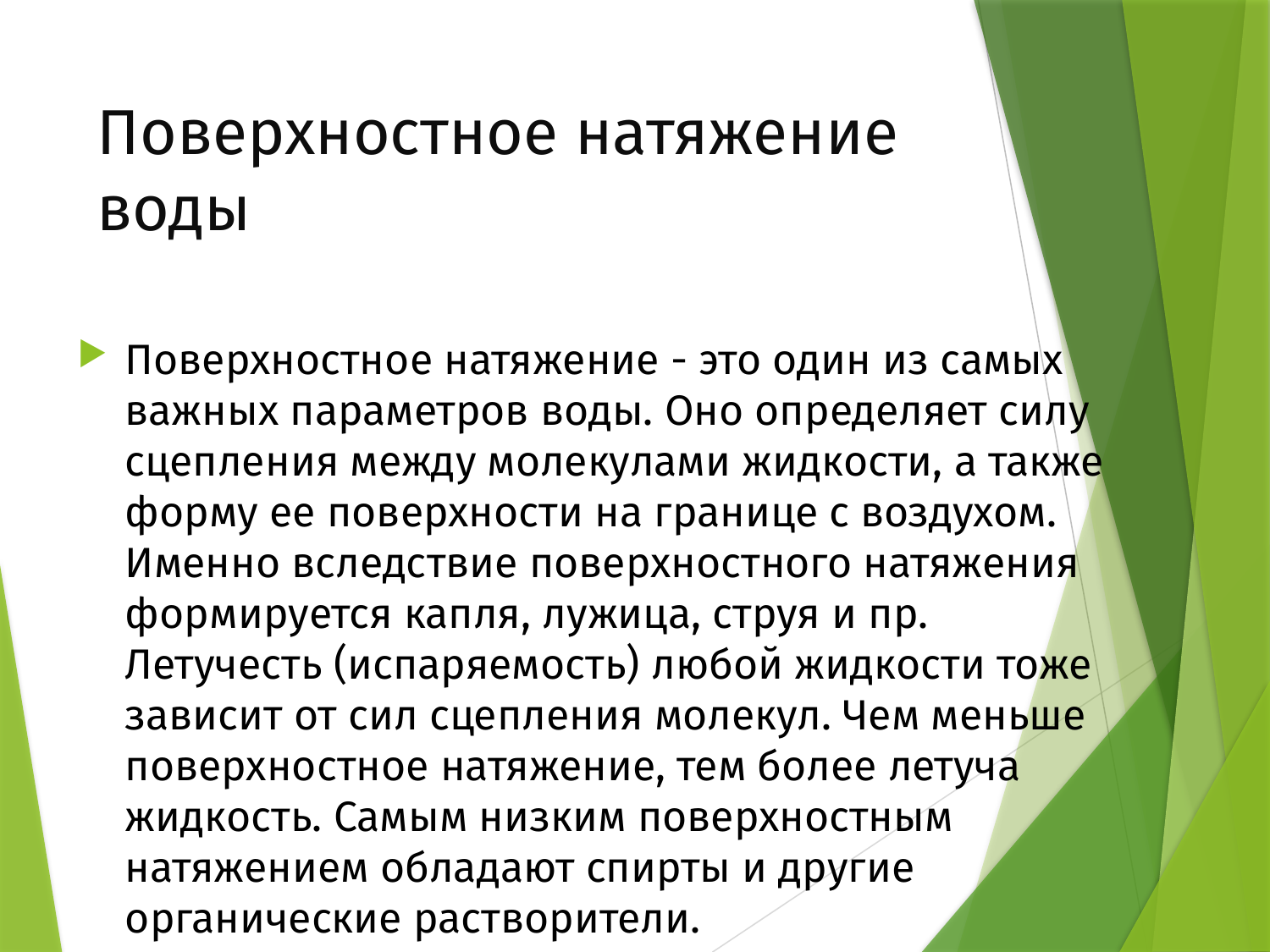

# Поверхностное натяжение воды
Поверхностное натяжение - это один из самых важных параметров воды. Оно определяет силу сцепления между молекулами жидкости, а также форму ее поверхности на границе с воздухом. Именно вследствие поверхностного натяжения формируется капля, лужица, струя и пр. Летучесть (испаряемость) любой жидкости тоже зависит от сил сцепления молекул. Чем меньше поверхностное натяжение, тем более летуча жидкость. Самым низким поверхностным натяжением обладают спирты и другие органические растворители.